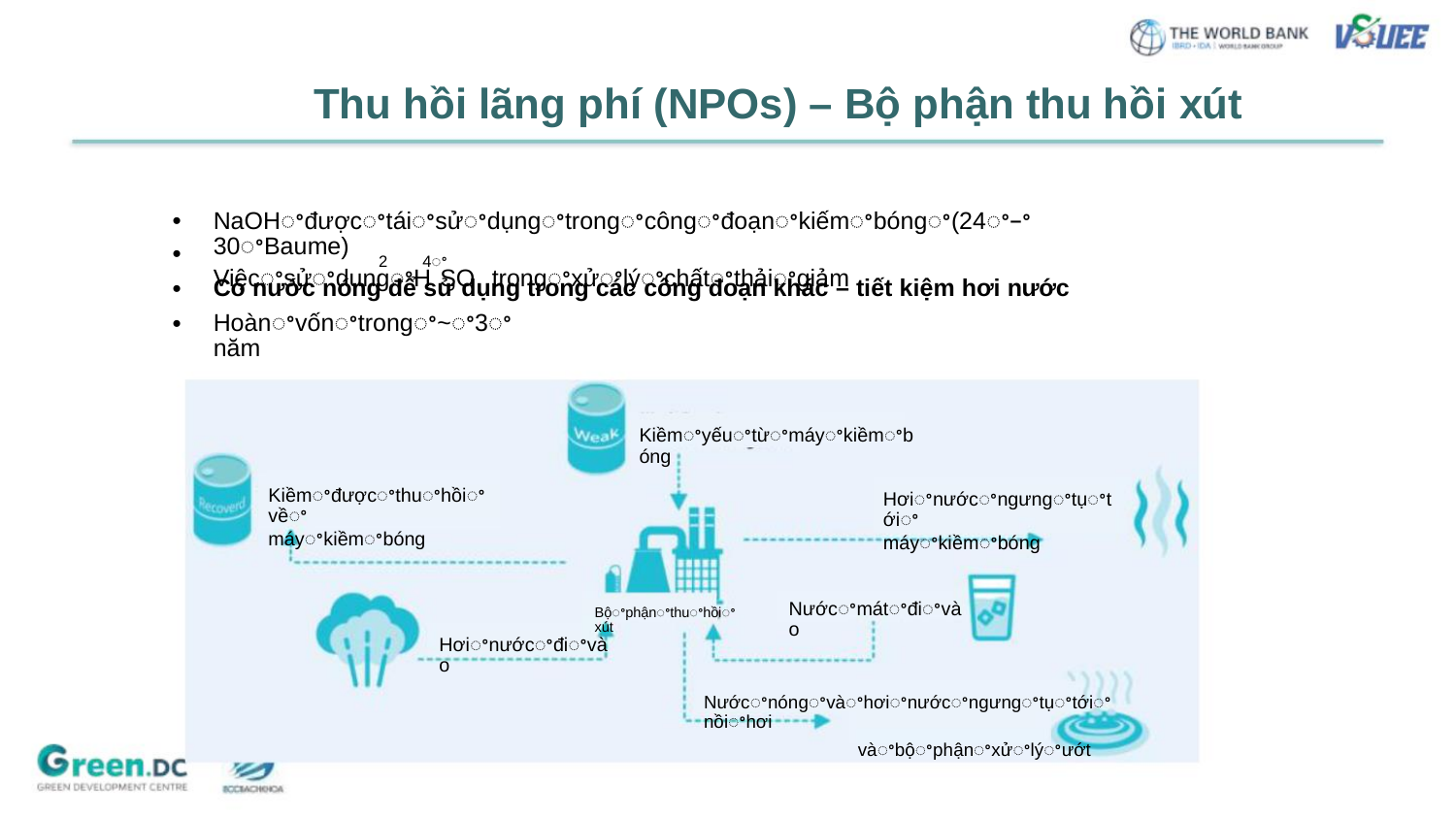

Thu hồi lãng phí (NPOs) – Bộ phận thu hồi xút
•
•
•
•
NaOHꢀđượcꢀtáiꢀsửꢀdụngꢀtrongꢀcôngꢀđoạnꢀkiếmꢀbóngꢀ(24ꢀ–ꢀ30ꢀBaume)
ViệcꢀsửꢀdụngꢀH SO trongꢀxửꢀlýꢀchấtꢀthảiꢀgiảm
2
4ꢀ
Có nước nóng để sử dụng trong các công đoạn khác – tiết kiệm hơi nước
Hoànꢀvốnꢀtrongꢀ~ꢀ3ꢀnăm
Kiềmꢀyếuꢀtừꢀmáyꢀkiềmꢀbóng
Kiềmꢀđượcꢀthuꢀhồiꢀvềꢀ
máyꢀkiềmꢀbóng
Hơiꢀnướcꢀngưngꢀtụꢀtớiꢀ
máyꢀkiềmꢀbóng
Nướcꢀmátꢀđiꢀvào
Bộꢀphậnꢀthuꢀhồiꢀxút
Hơiꢀnướcꢀđiꢀvào
Nướcꢀnóngꢀvàꢀhơiꢀnướcꢀngưngꢀtụꢀtớiꢀnồiꢀhơi
vàꢀbộꢀphậnꢀxửꢀlýꢀướt